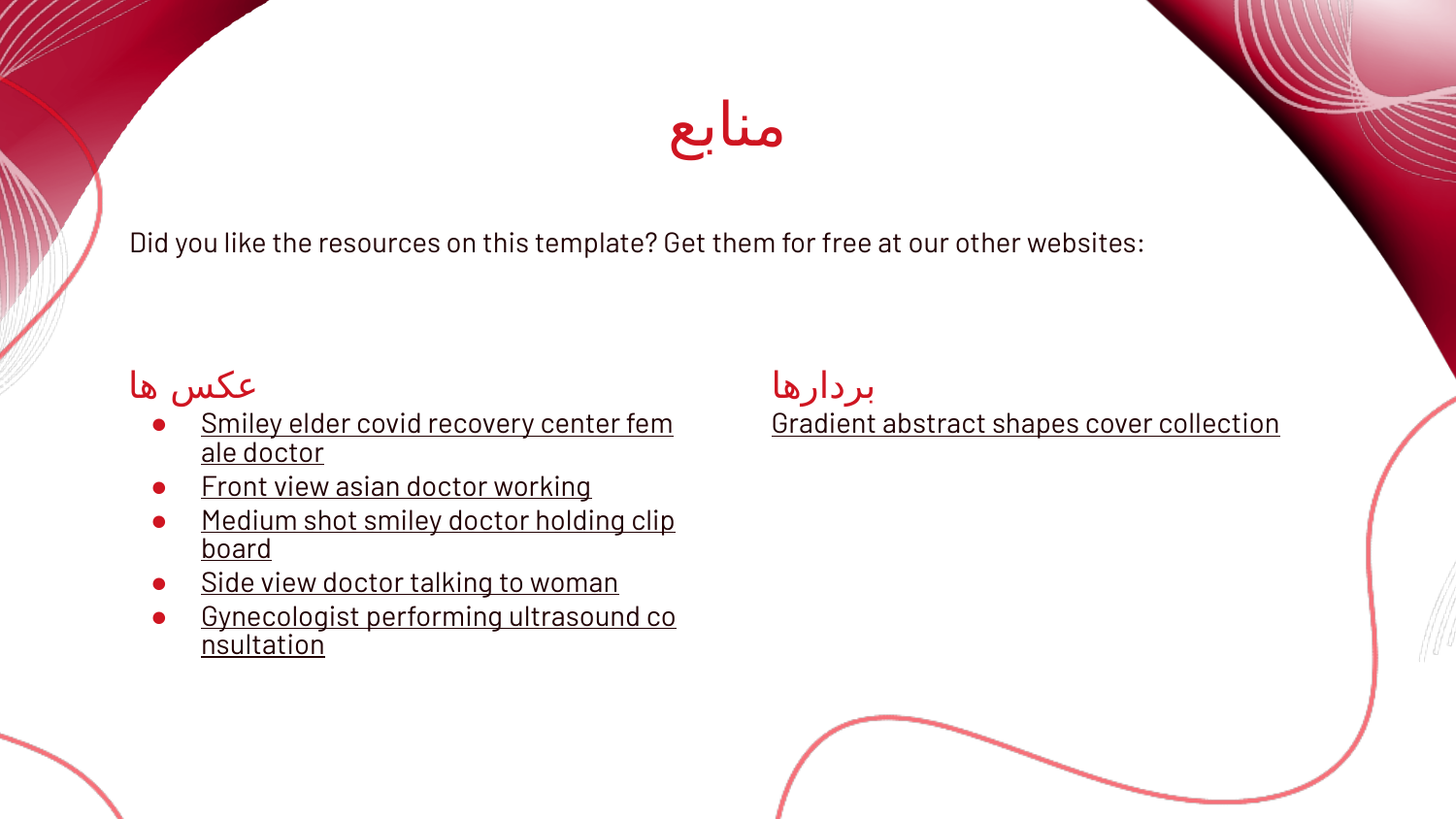

# منابع
Did you like the resources on this template? Get them for free at our other websites:
بردارها
Gradient abstract shapes cover collection
عکس ها
Smiley elder covid recovery center female doctor
Front view asian doctor working
Medium shot smiley doctor holding clipboard
Side view doctor talking to woman
Gynecologist performing ultrasound consultation